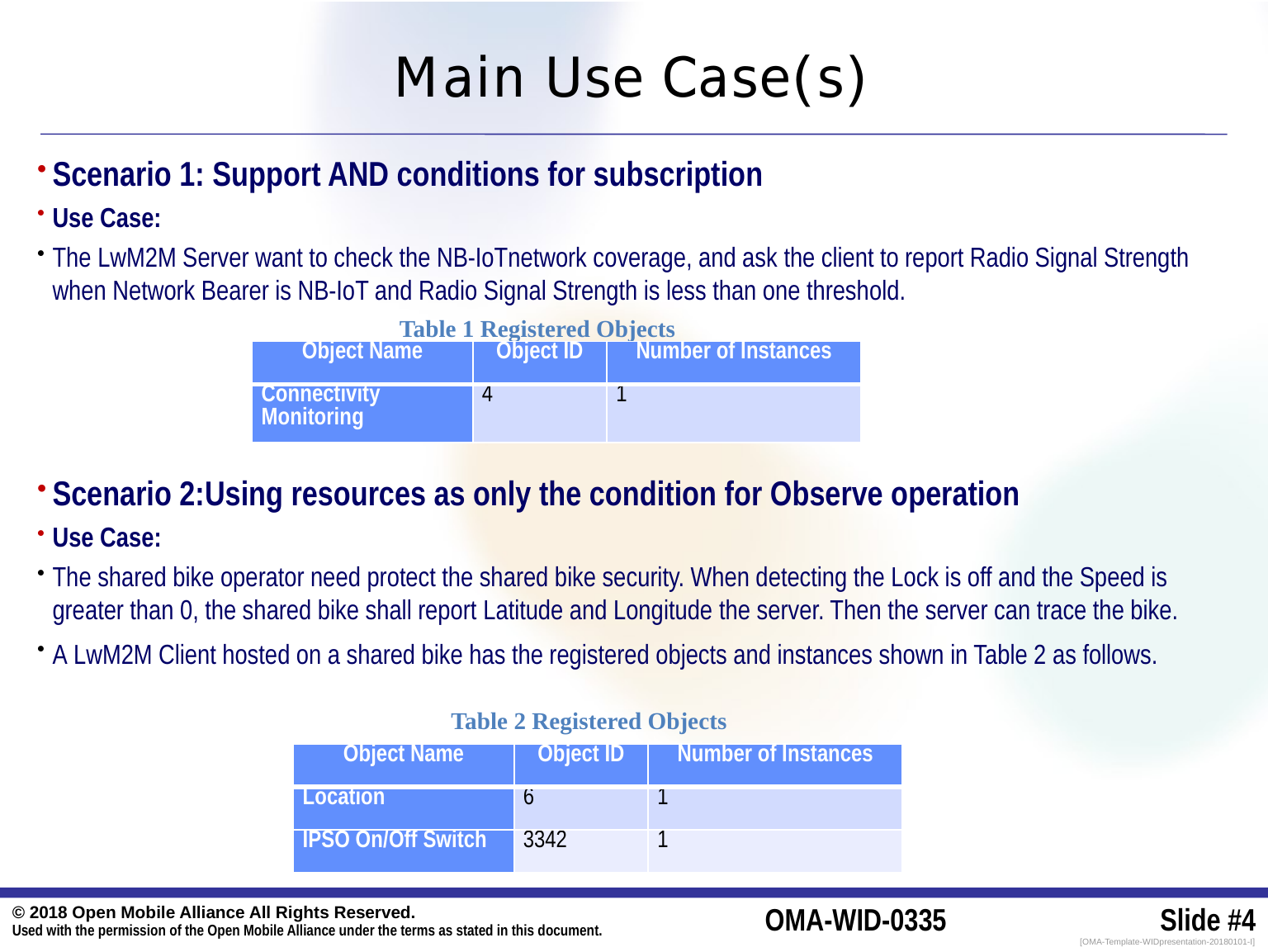

# Main Use Case(s)
Scenario 1: Support AND conditions for subscription
Use Case:
The LwM2M Server want to check the NB-IoTnetwork coverage, and ask the client to report Radio Signal Strength when Network Bearer is NB-IoT and Radio Signal Strength is less than one threshold.

Table 1 Registered Objects
| Object Name | Object ID | Number of Instances |
| --- | --- | --- |
| Connectivity Monitoring | 4 | 1 |
Scenario 2:Using resources as only the condition for Observe operation
Use Case:
The shared bike operator need protect the shared bike security. When detecting the Lock is off and the Speed is greater than 0, the shared bike shall report Latitude and Longitude the server. Then the server can trace the bike.
A LwM2M Client hosted on a shared bike has the registered objects and instances shown in Table 2 as follows.
Table 2 Registered Objects
| Object Name | Object ID | Number of Instances |
| --- | --- | --- |
| Location | 6 | 1 |
| IPSO On/Off Switch | 3342 | 1 |